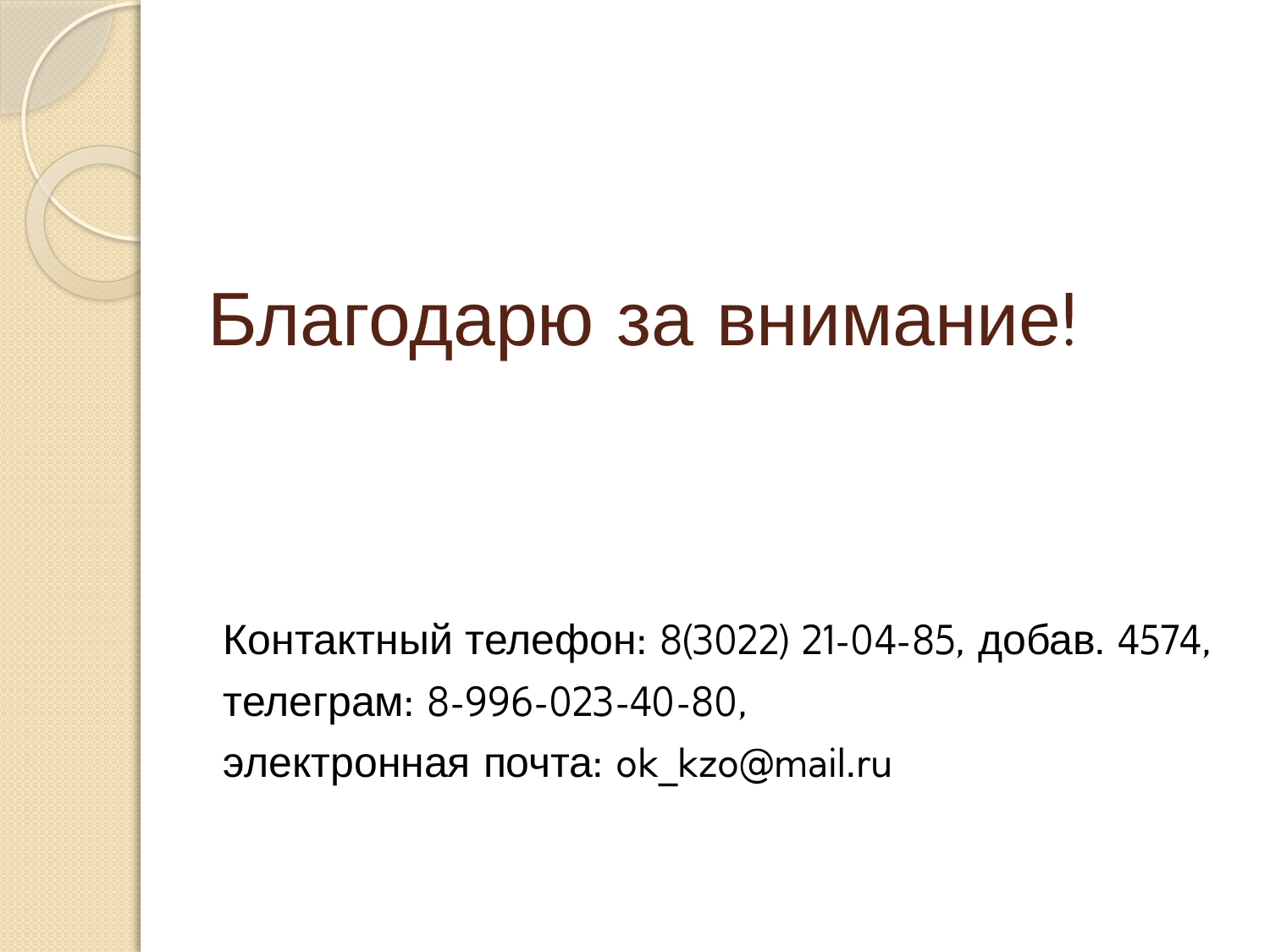

# Благодарю за внимание!
Контактный телефон: 8(3022) 21-04-85, добав. 4574,
телеграм: 8-996-023-40-80,
электронная почта: ok_kzo@mail.ru